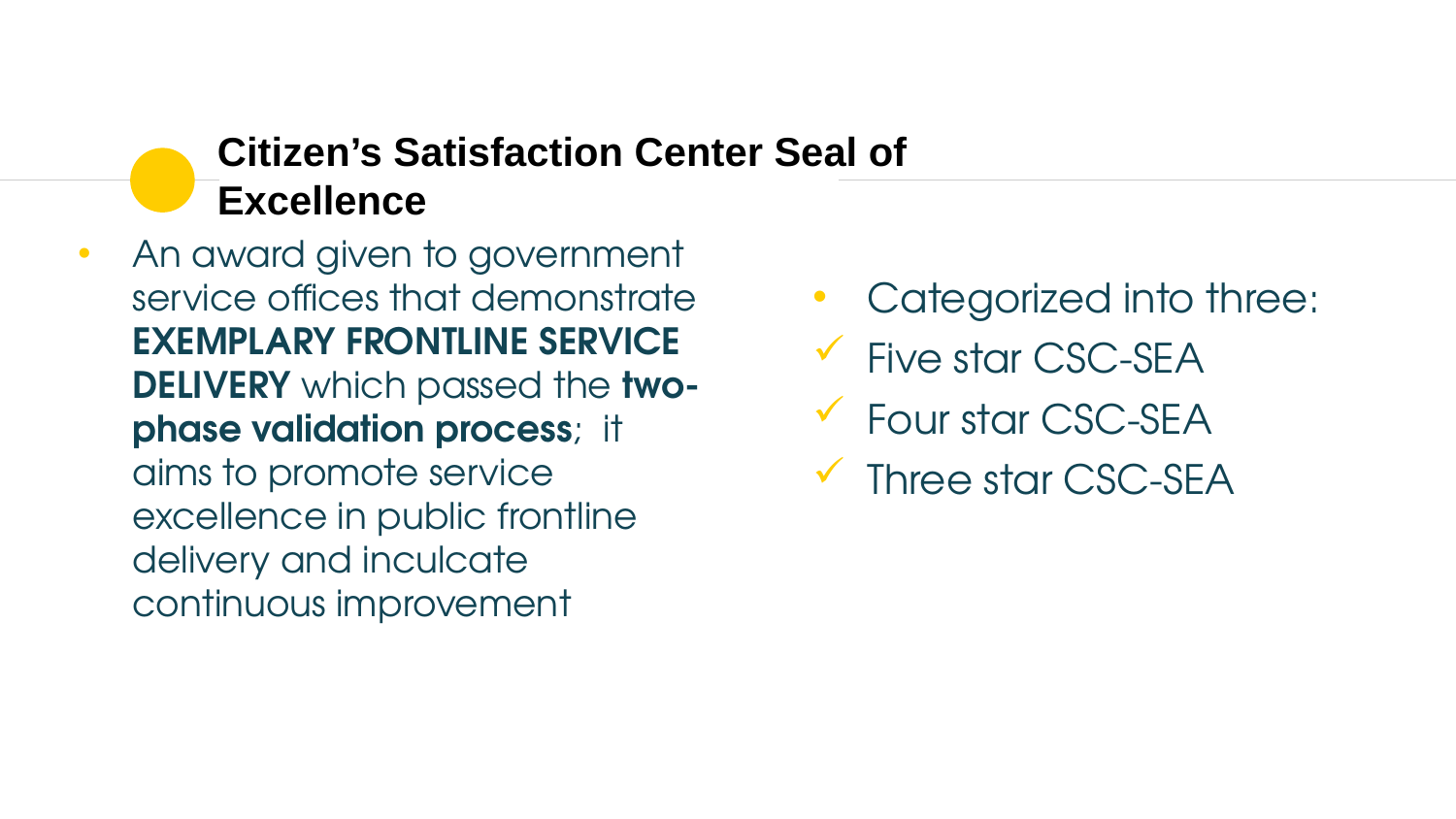

Citizen’s Satisfaction Center Seal of Excellence
An award given to government service offices that demonstrate EXEMPLARY FRONTLINE SERVICE DELIVERY which passed the two-phase validation process;  it aims to promote service excellence in public frontline delivery and inculcate continuous improvement

Categorized into three:
Five star CSC-SEA
Four star CSC-SEA
Three star CSC-SEA